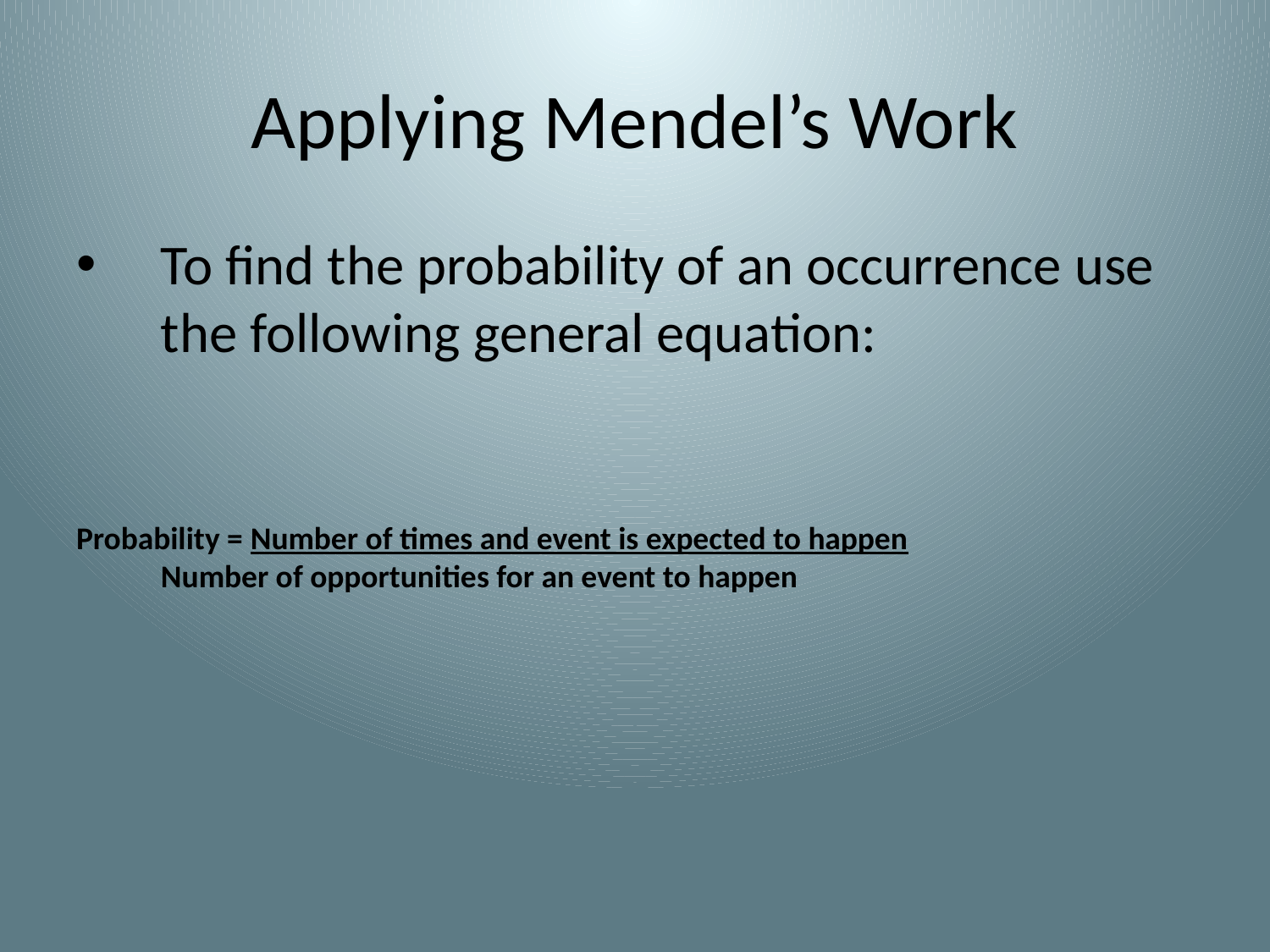

# Applying Mendel’s Work
To find the probability of an occurrence use the following general equation:

Probability = Number of times and event is expected to happen	       	         Number of opportunities for an event to happen